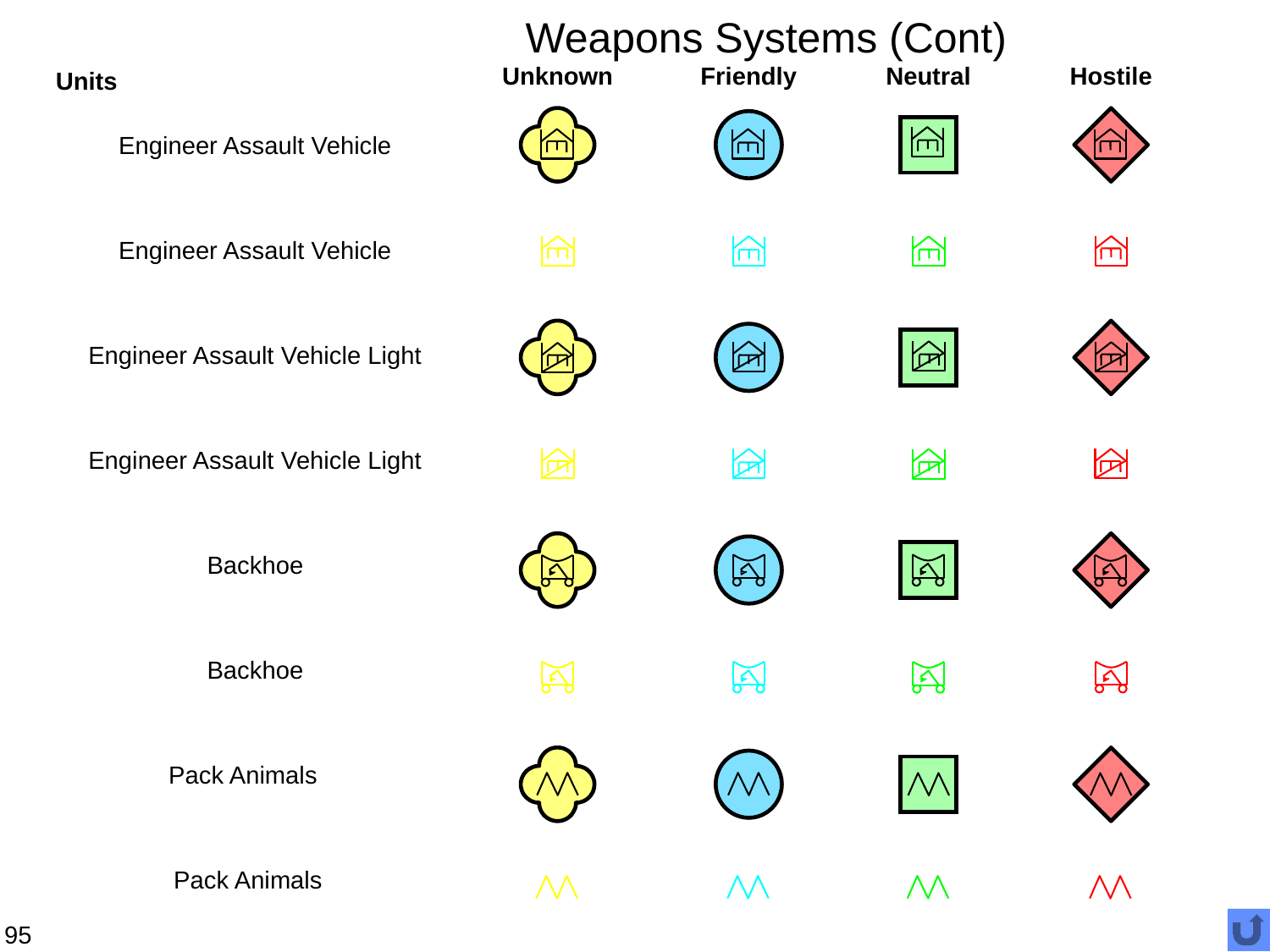

# Weapons Systems (Cont)
Unknown
Friendly
Neutral
Hostile
Units

Engineer Assault Vehicle
Engineer Assault Vehicle

Engineer Assault Vehicle Light
Engineer Assault Vehicle Light

Backhoe
Backhoe

Pack Animals
Pack Animals

95